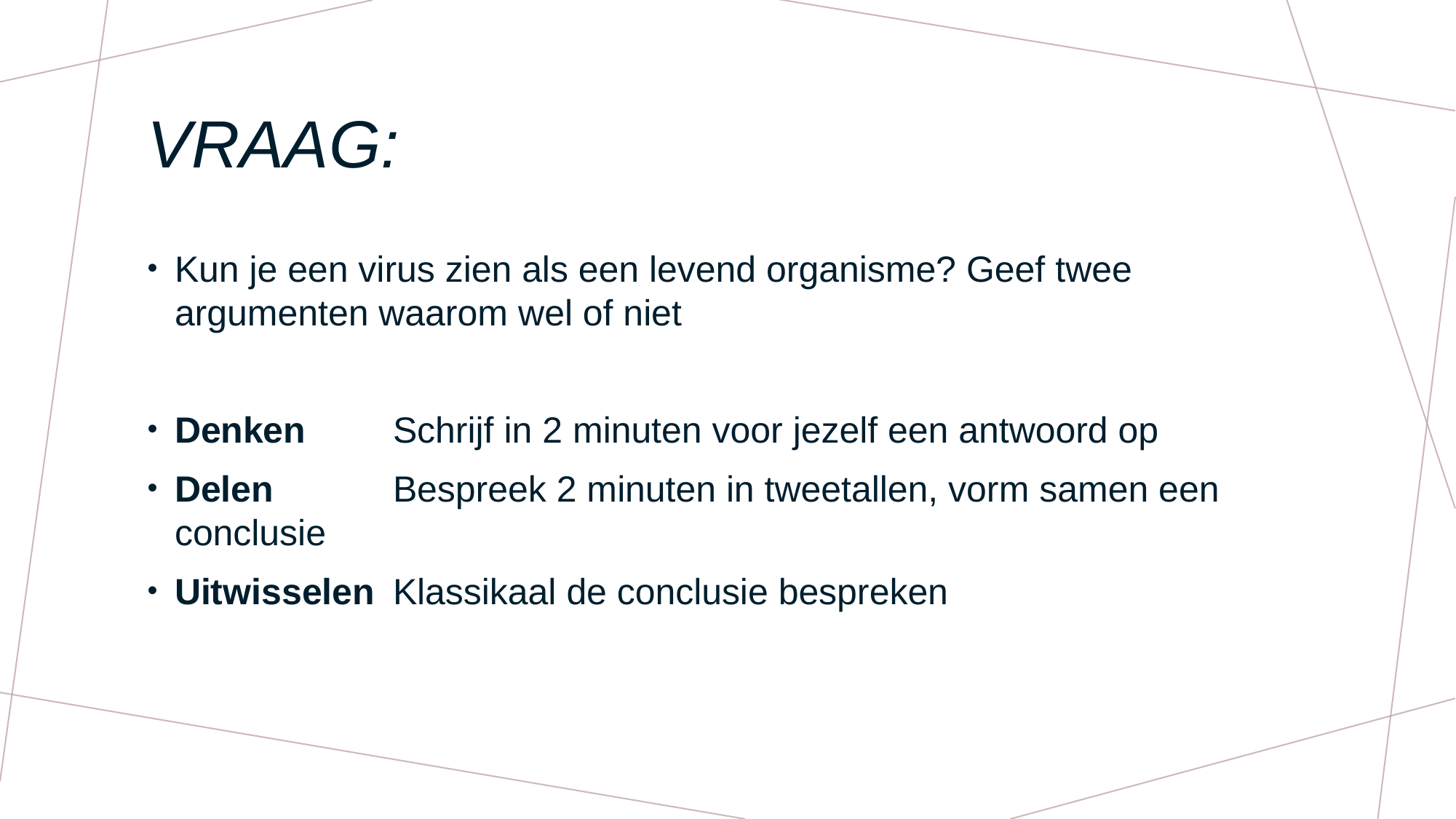

# Vraag:
Kun je een virus zien als een levend organisme? Geef twee argumenten waarom wel of niet

Denken	Schrijf in 2 minuten voor jezelf een antwoord op
Delen 	Bespreek 2 minuten in tweetallen, vorm samen een conclusie
Uitwisselen	Klassikaal de conclusie bespreken